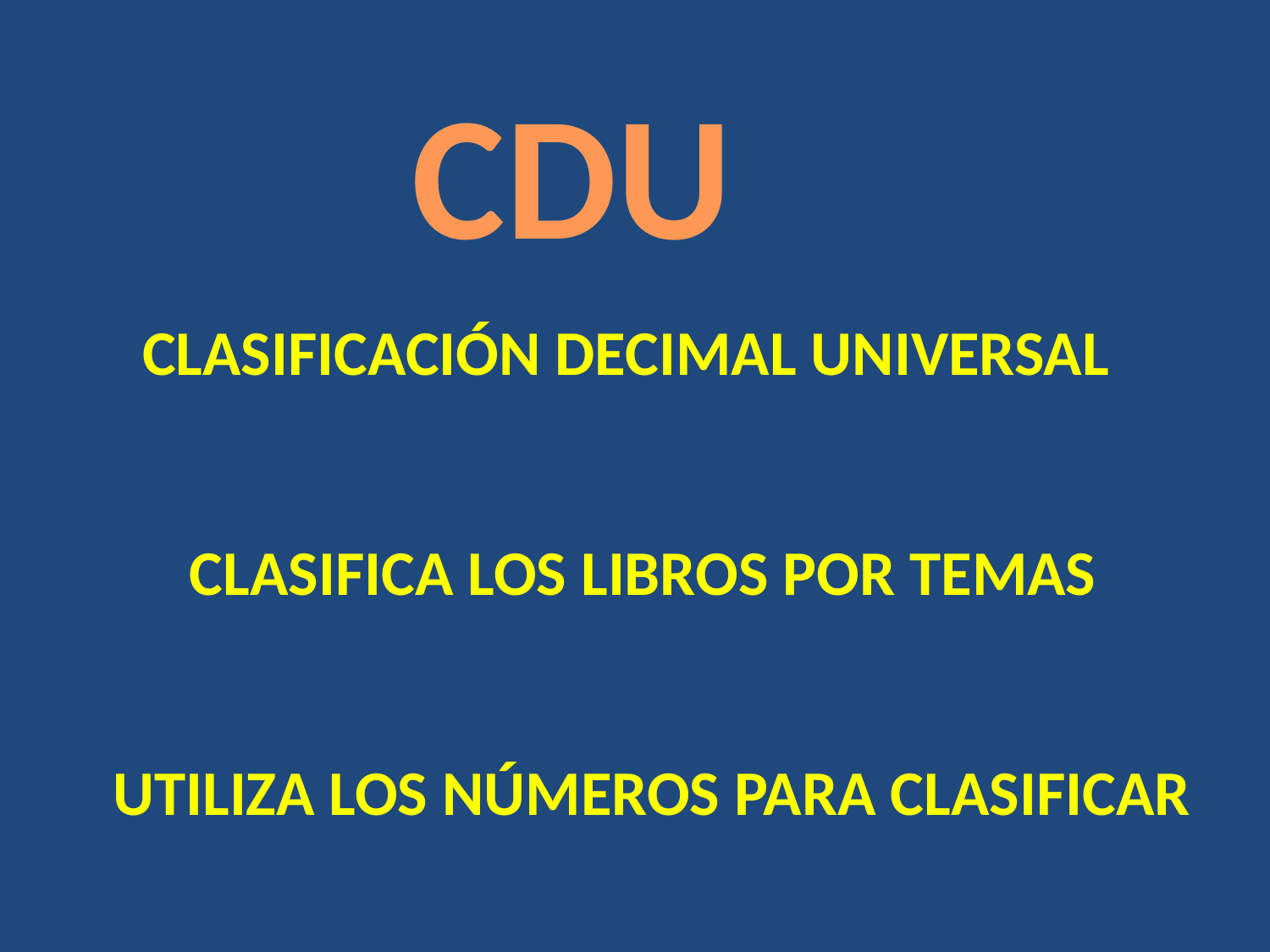

CDU
Clasificación decimal universal
Clasifica los libros por temas
Utiliza los números para clasificar